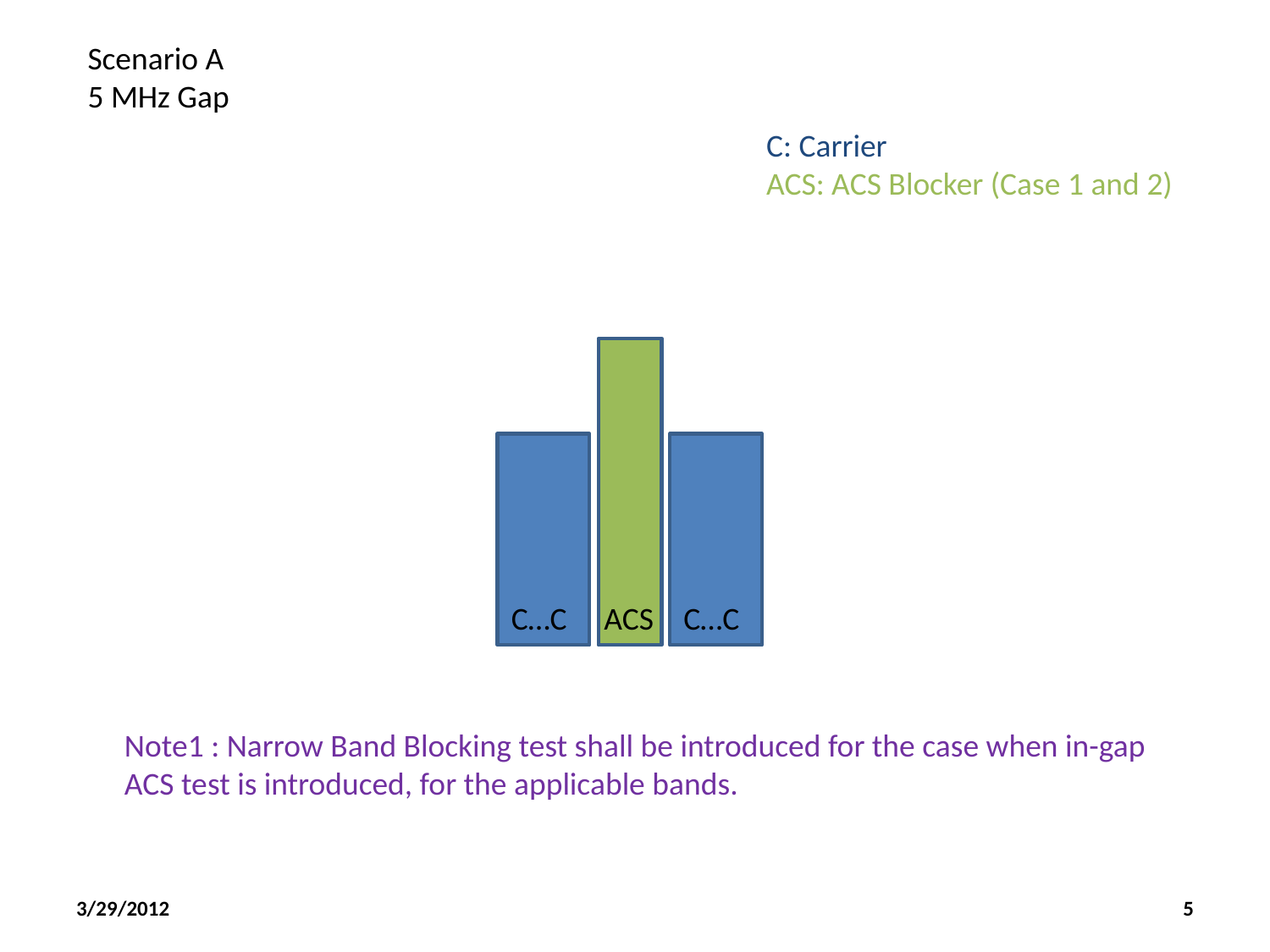

Scenario A
5 MHz Gap
C: Carrier
ACS: ACS Blocker (Case 1 and 2)

ACS

C…C

C…C
Note1 : Narrow Band Blocking test shall be introduced for the case when in-gap ACS test is introduced, for the applicable bands.
3/29/2012
5